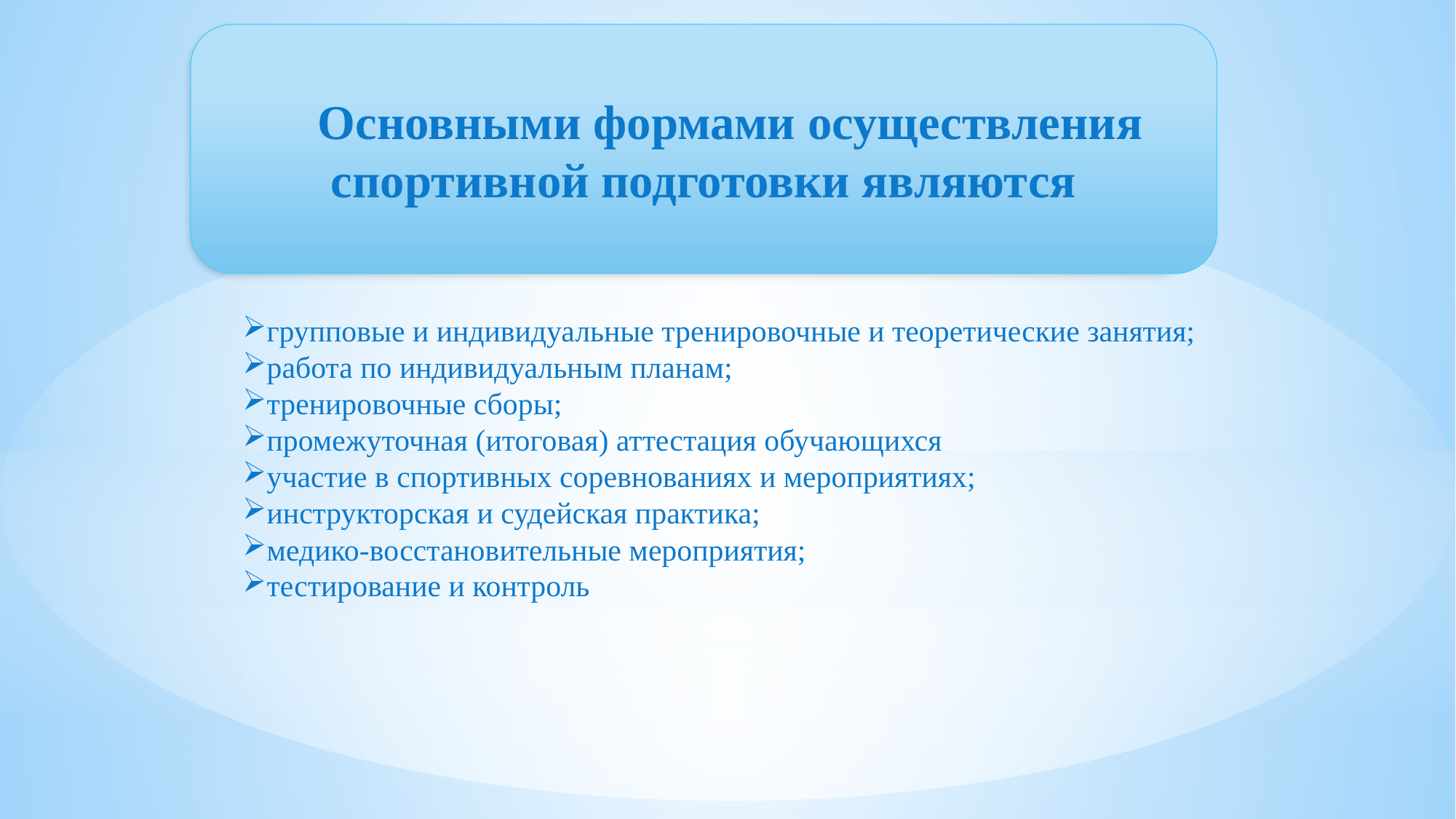

Основными формами осуществления спортивной подготовки являются
групповые и индивидуальные тренировочные и теоретические занятия;
работа по индивидуальным планам;
тренировочные сборы;
промежуточная (итоговая) аттестация обучающихся
участие в спортивных соревнованиях и мероприятиях;
инструкторская и судейская практика;
медико-восстановительные мероприятия;
тестирование и контроль